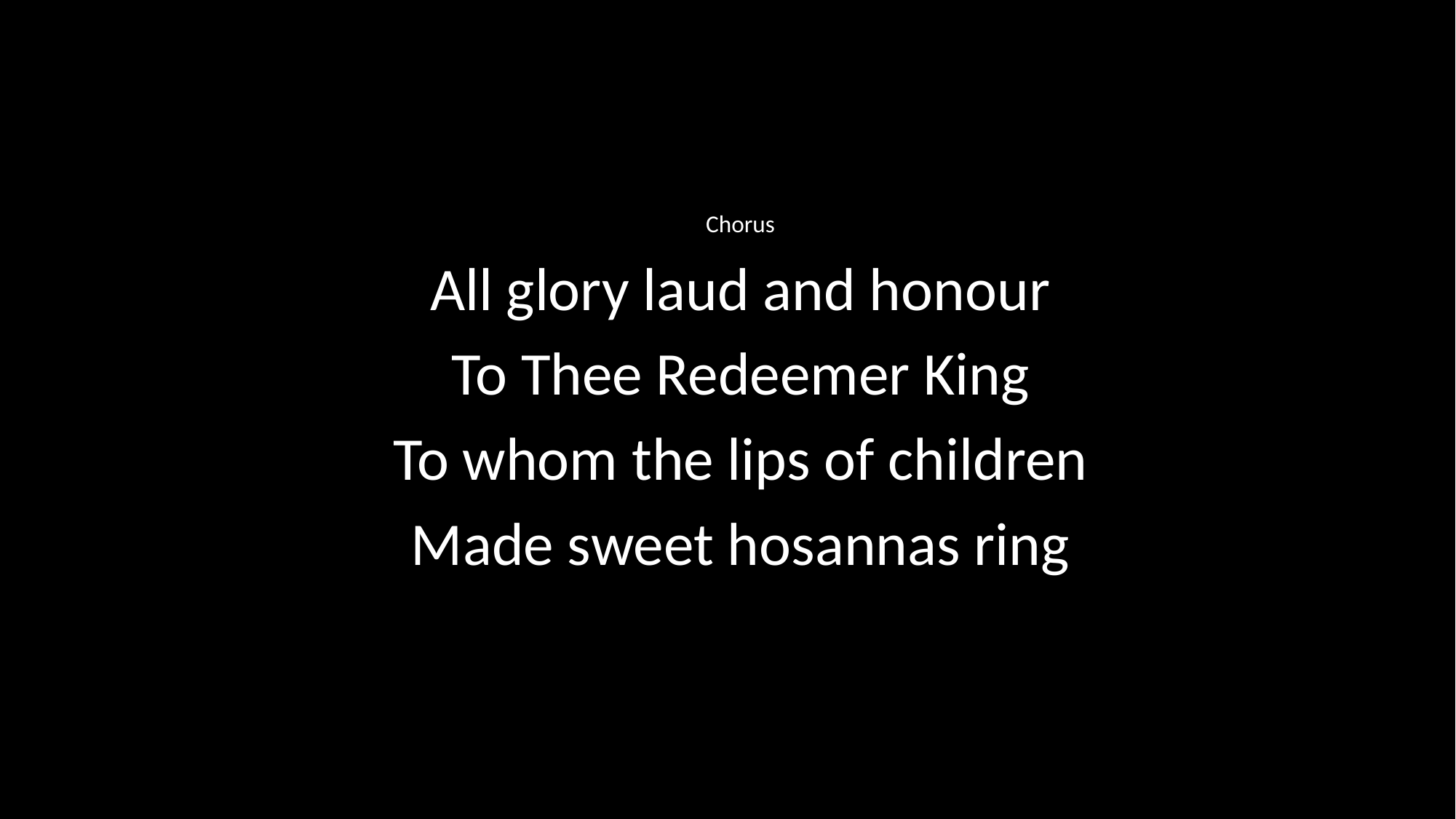

Chorus
All glory laud and honour
To Thee Redeemer King
To whom the lips of children
Made sweet hosannas ring